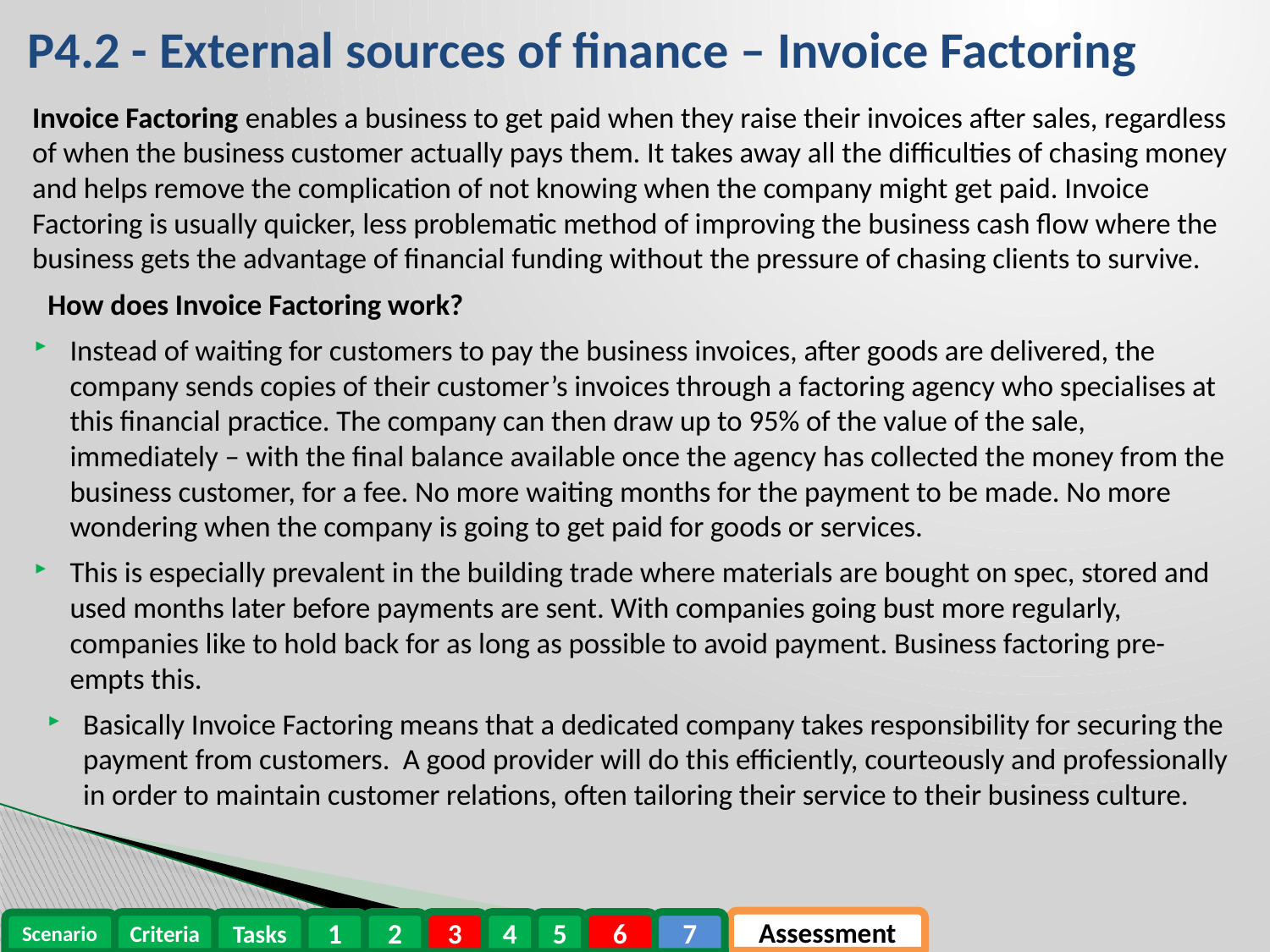

# P4.2 - External sources of finance – Invoice Factoring
Invoice Factoring enables a business to get paid when they raise their invoices after sales, regardless of when the business customer actually pays them. It takes away all the difficulties of chasing money and helps remove the complication of not knowing when the company might get paid. Invoice Factoring is usually quicker, less problematic method of improving the business cash flow where the business gets the advantage of financial funding without the pressure of chasing clients to survive.
How does Invoice Factoring work?
Instead of waiting for customers to pay the business invoices, after goods are delivered, the company sends copies of their customer’s invoices through a factoring agency who specialises at this financial practice. The company can then draw up to 95% of the value of the sale, immediately – with the final balance available once the agency has collected the money from the business customer, for a fee. No more waiting months for the payment to be made. No more wondering when the company is going to get paid for goods or services.
This is especially prevalent in the building trade where materials are bought on spec, stored and used months later before payments are sent. With companies going bust more regularly, companies like to hold back for as long as possible to avoid payment. Business factoring pre-empts this.
Basically Invoice Factoring means that a dedicated company takes responsibility for securing the payment from customers.  A good provider will do this efficiently, courteously and professionally in order to maintain customer relations, often tailoring their service to their business culture.